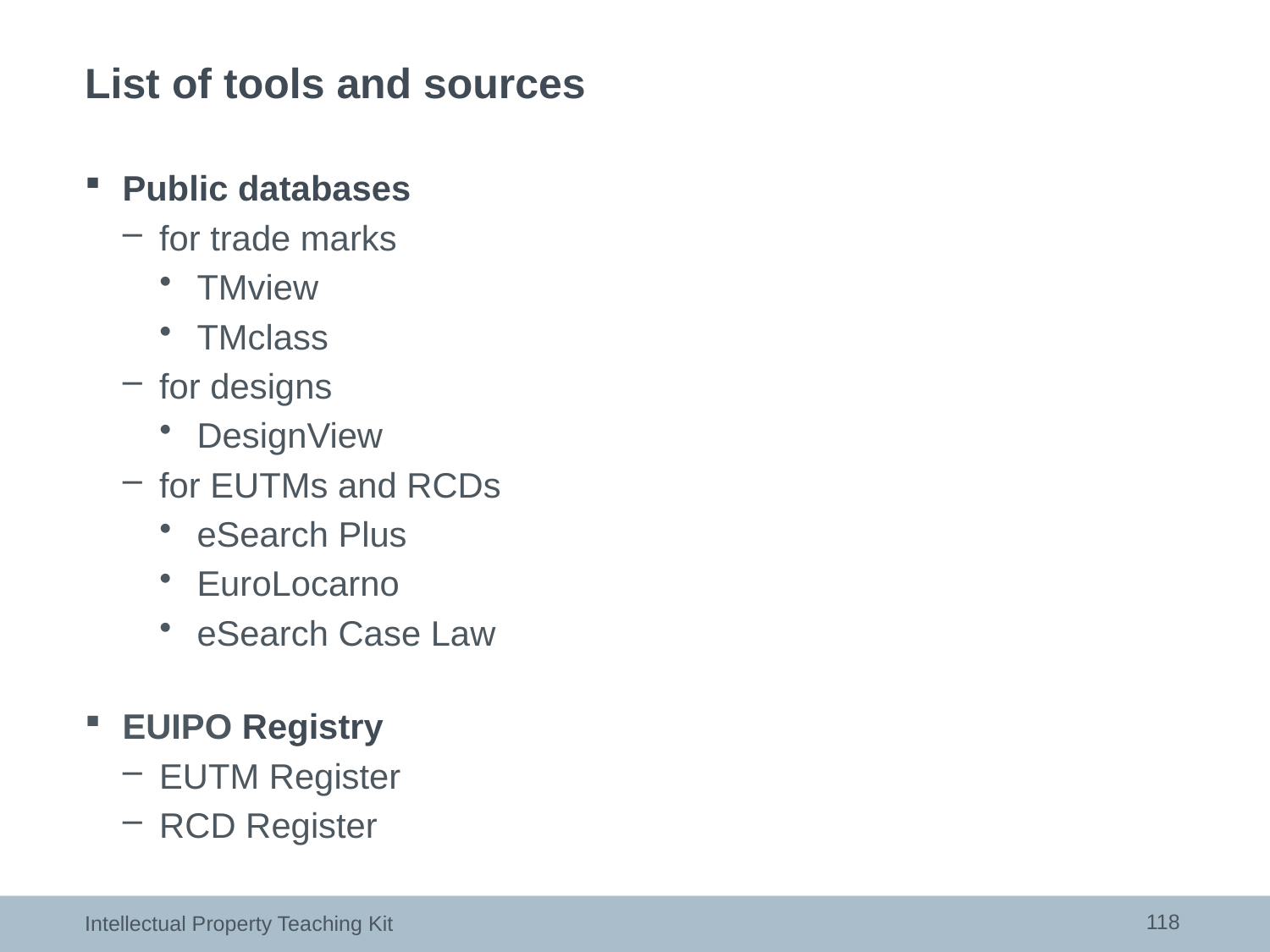

# List of tools and sources
Public databases
for trade marks
TMview
TMclass
for designs
DesignView
for EUTMs and RCDs
eSearch Plus
EuroLocarno
eSearch Case Law

EUIPO Registry
EUTM Register
RCD Register
118
Intellectual Property Teaching Kit